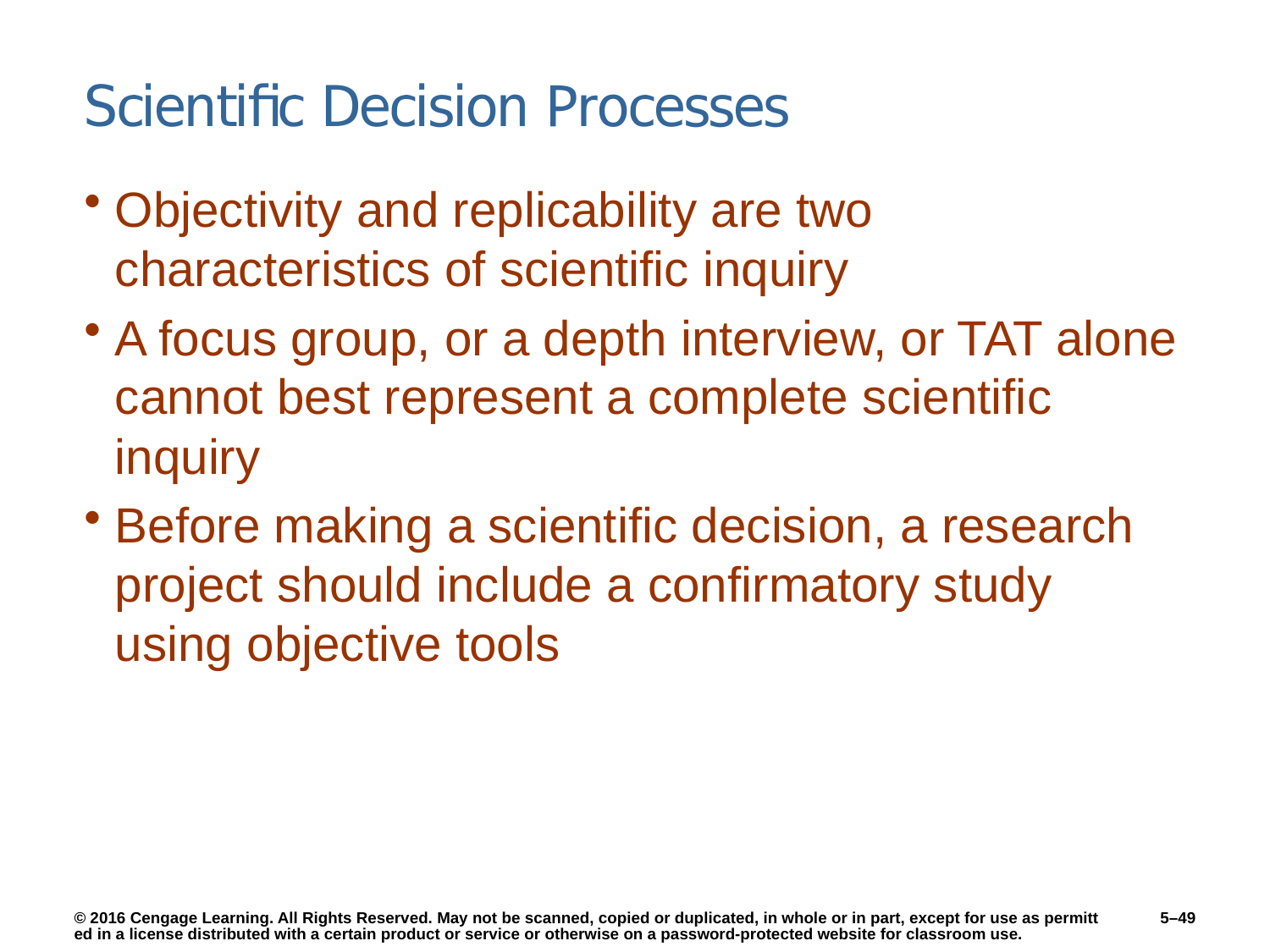

# Scientific Decision Processes
Objectivity and replicability are two characteristics of scientific inquiry
A focus group, or a depth interview, or TAT alone cannot best represent a complete scientific inquiry
Before making a scientific decision, a research project should include a confirmatory study using objective tools
5–49
© 2016 Cengage Learning. All Rights Reserved. May not be scanned, copied or duplicated, in whole or in part, except for use as permitted in a license distributed with a certain product or service or otherwise on a password-protected website for classroom use.